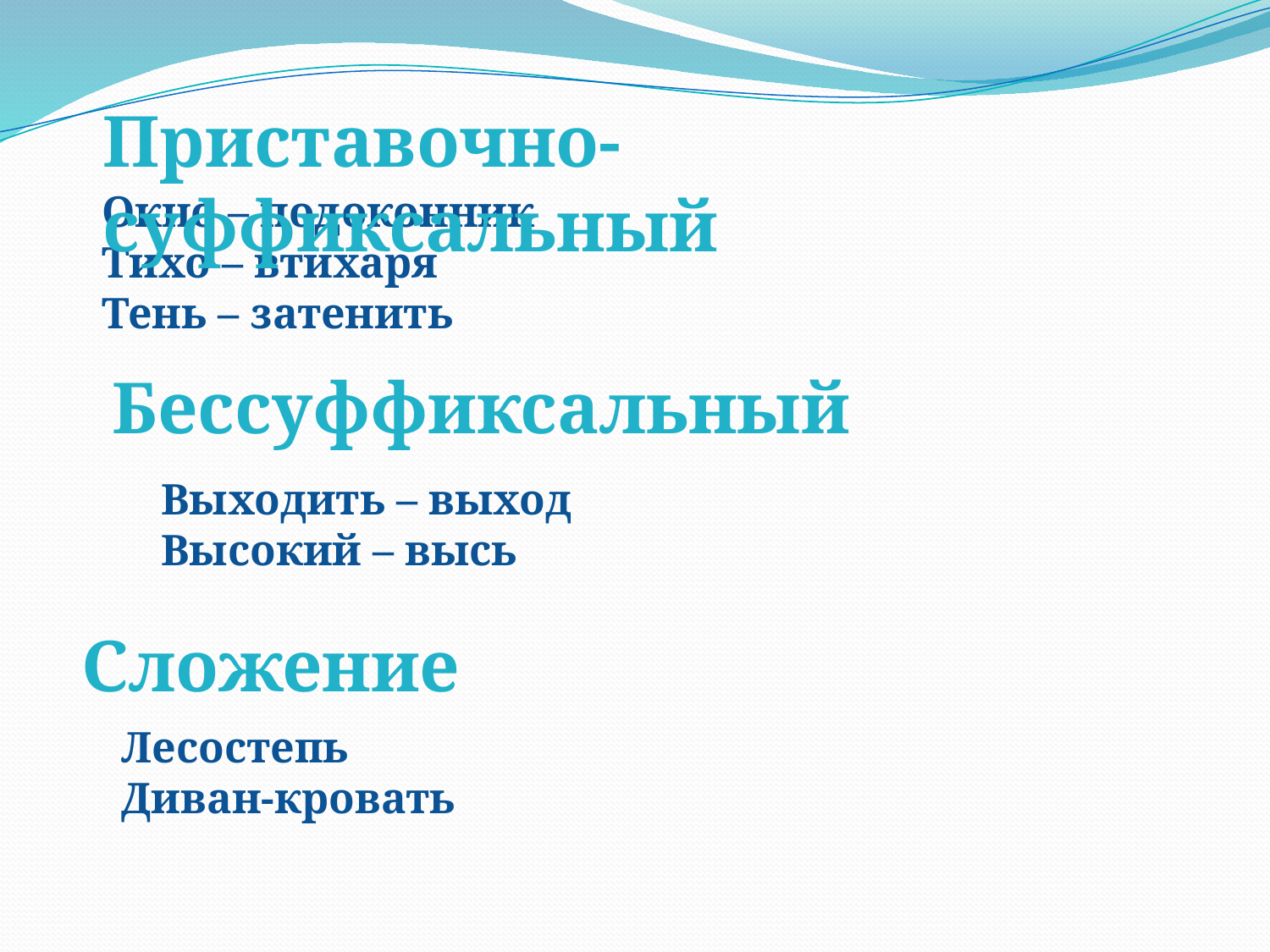

Приставочно-суффиксальный
Окно – подоконник
Тихо – втихаря
Тень – затенить

Бессуффиксальный
Выходить – выход
Высокий – высь

Сложение
Лесостепь
Диван-кровать